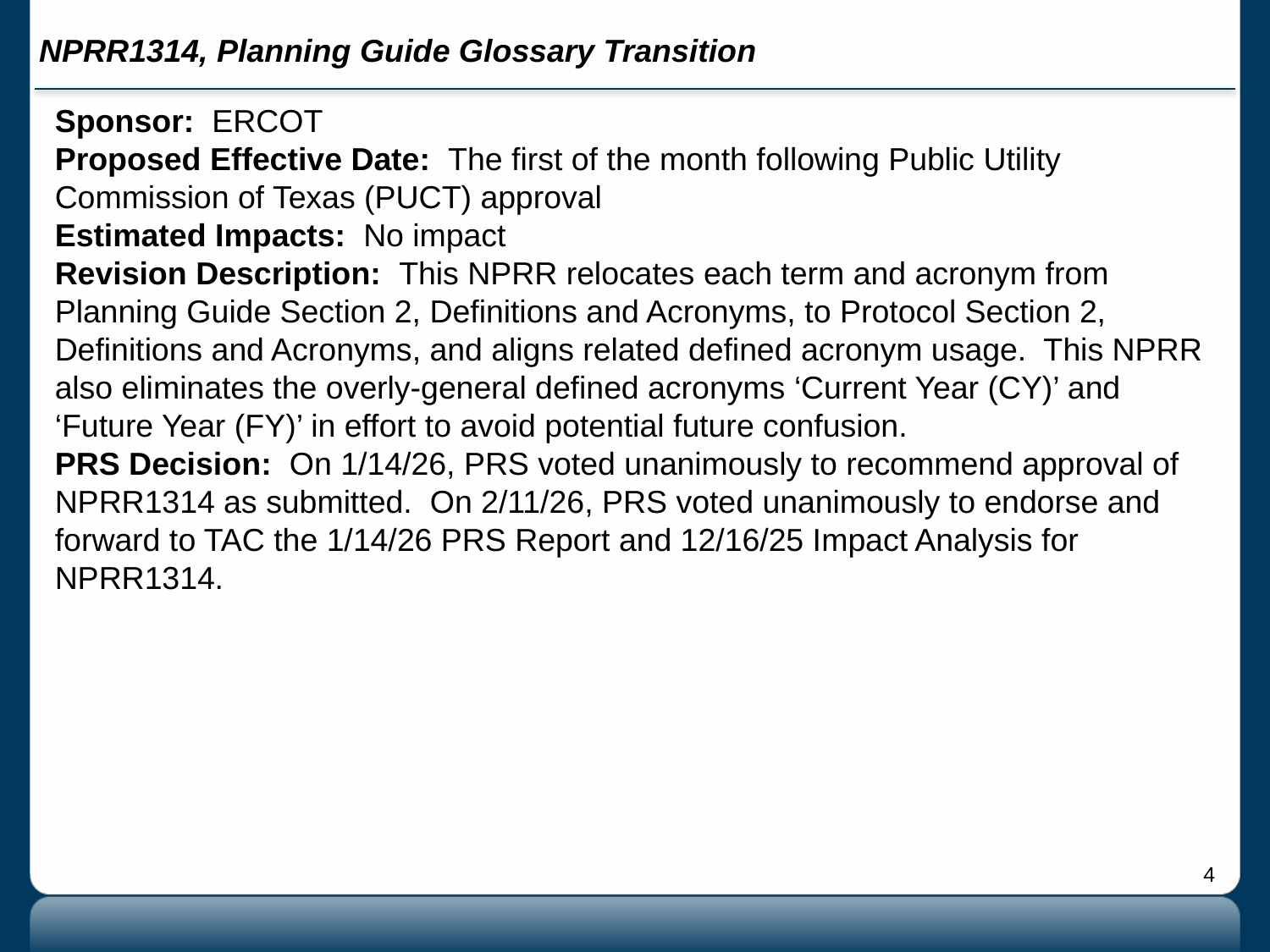

# NPRR1314, Planning Guide Glossary Transition
Sponsor:  ERCOT
Proposed Effective Date:  The first of the month following Public Utility Commission of Texas (PUCT) approval
Estimated Impacts:  No impact
Revision Description:  This NPRR relocates each term and acronym from Planning Guide Section 2, Definitions and Acronyms, to Protocol Section 2, Definitions and Acronyms, and aligns related defined acronym usage.  This NPRR also eliminates the overly-general defined acronyms ‘Current Year (CY)’ and ‘Future Year (FY)’ in effort to avoid potential future confusion.
PRS Decision:  On 1/14/26, PRS voted unanimously to recommend approval of NPRR1314 as submitted.  On 2/11/26, PRS voted unanimously to endorse and forward to TAC the 1/14/26 PRS Report and 12/16/25 Impact Analysis for NPRR1314.